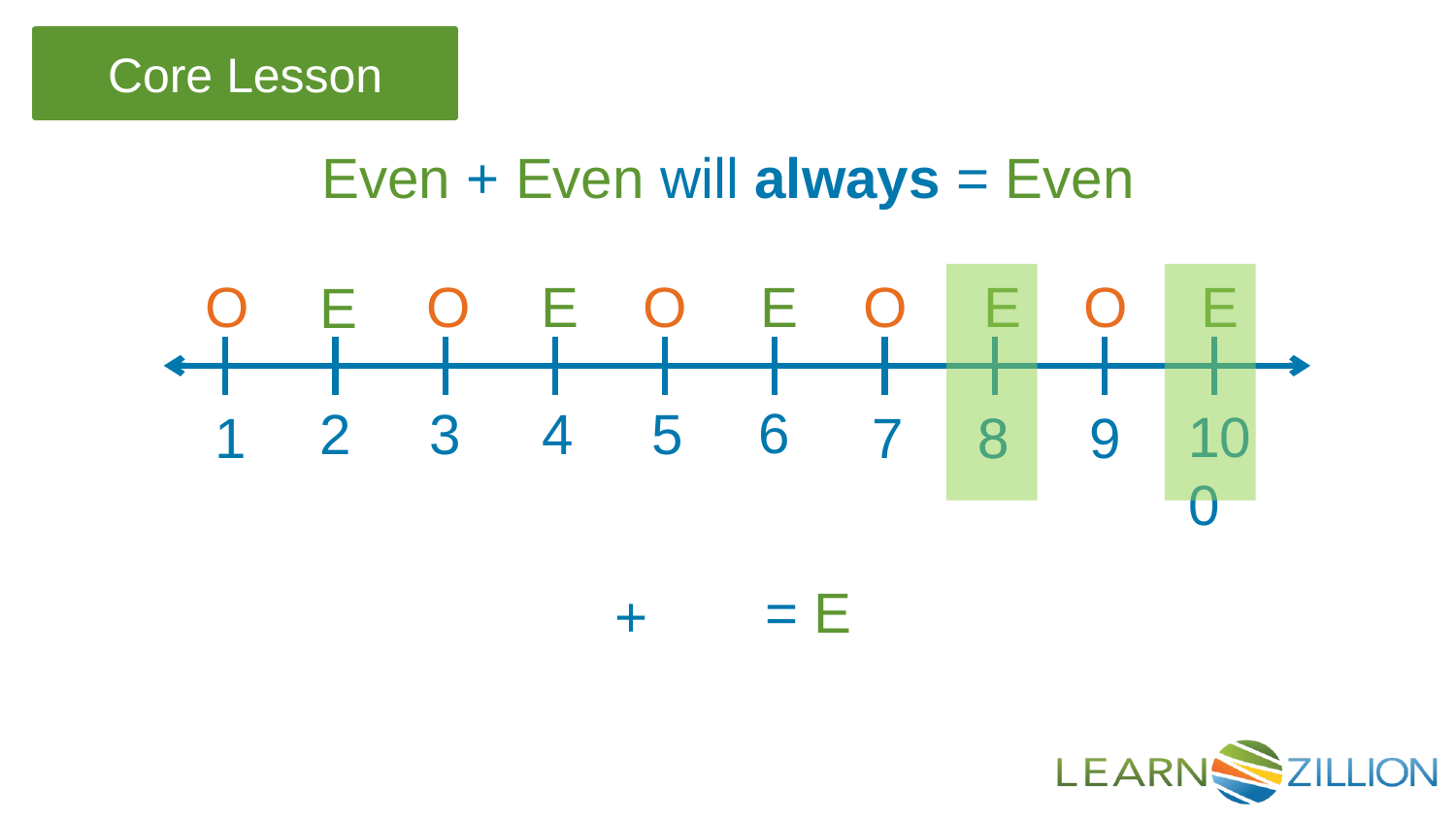

Even + Even will always = Even
O
E
O
E
O
E
O
E
E
6
10
1
8
7
9
O
2
3
4
5

10
8
= E
+